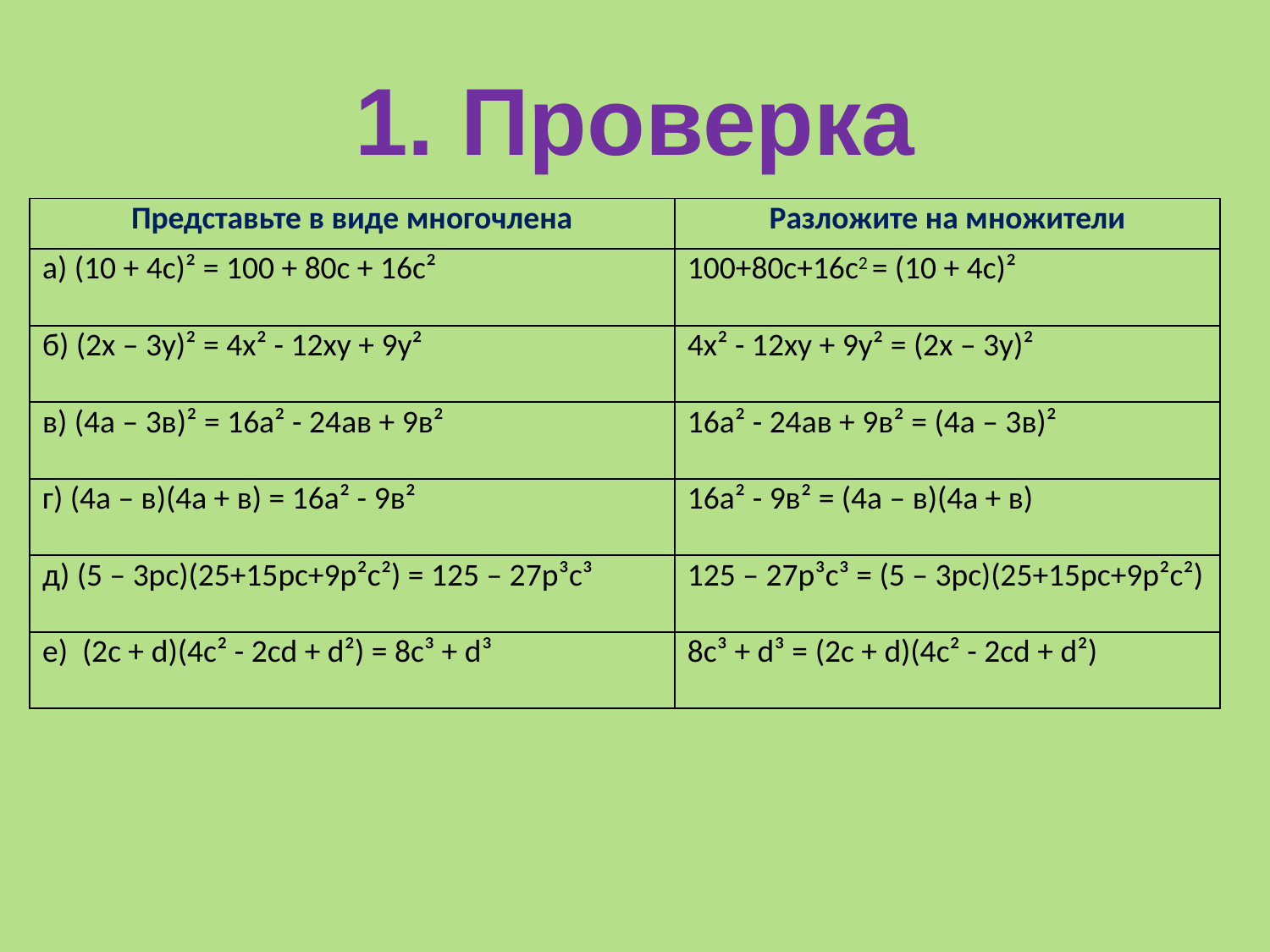

# 1. Проверка
| Представьте в виде многочлена | Разложите на множители |
| --- | --- |
| а) (10 + 4с)² = 100 + 80с + 16с² | 100+80с+16с2 = (10 + 4с)² |
| б) (2х – 3у)² = 4х² - 12ху + 9у² | 4х² - 12ху + 9у² = (2х – 3у)² |
| в) (4а – 3в)² = 16а² - 24ав + 9в² | 16а² - 24ав + 9в² = (4а – 3в)² |
| г) (4а – в)(4а + в) = 16а² - 9в² | 16а² - 9в² = (4а – в)(4а + в) |
| д) (5 – 3рс)(25+15рс+9р²с²) = 125 – 27р³с³ | 125 – 27р³с³ = (5 – 3рс)(25+15рс+9р²с²) |
| е) (2с + d)(4c² - 2cd + d²) = 8c³ + d³ | 8c³ + d³ = (2с + d)(4c² - 2cd + d²) |